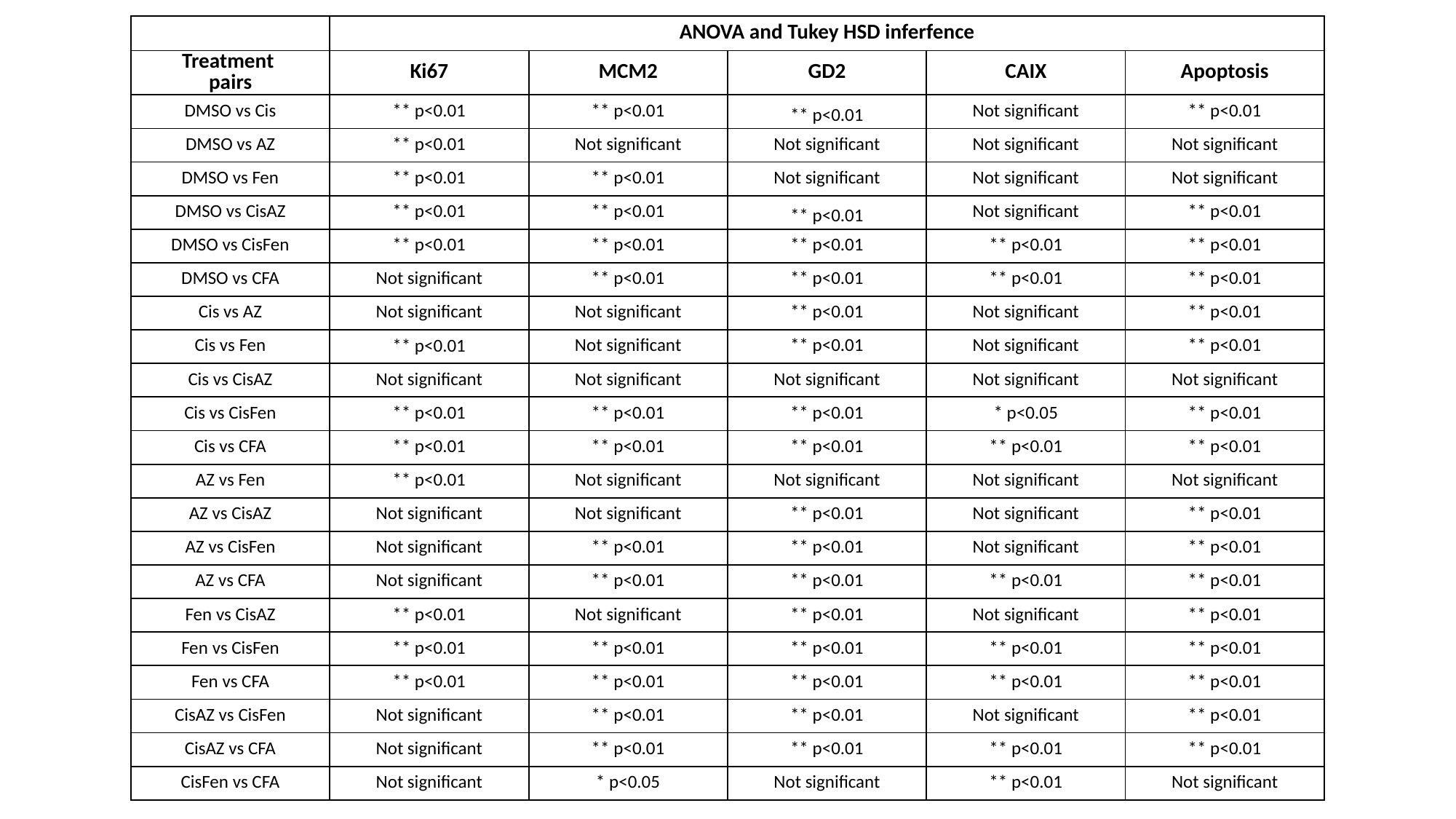

|  | ANOVA and Tukey HSD inferfence |  |  |  |  |
| --- | --- | --- | --- | --- | --- |
| Treatment  pairs | Ki67 | MCM2 | GD2 | CAIX | Apoptosis |
| DMSO vs Cis | \*\* p<0.01 | \*\* p<0.01 | \*\* p<0.01 | Not significant | \*\* p<0.01 |
| DMSO vs AZ | \*\* p<0.01 | Not significant | Not significant | Not significant | Not significant |
| DMSO vs Fen | \*\* p<0.01 | \*\* p<0.01 | Not significant | Not significant | Not significant |
| DMSO vs CisAZ | \*\* p<0.01 | \*\* p<0.01 | \*\* p<0.01 | Not significant | \*\* p<0.01 |
| DMSO vs CisFen | \*\* p<0.01 | \*\* p<0.01 | \*\* p<0.01 | \*\* p<0.01 | \*\* p<0.01 |
| DMSO vs CFA | Not significant | \*\* p<0.01 | \*\* p<0.01 | \*\* p<0.01 | \*\* p<0.01 |
| Cis vs AZ | Not significant | Not significant | \*\* p<0.01 | Not significant | \*\* p<0.01 |
| Cis vs Fen | \*\* p<0.01 | Not significant | \*\* p<0.01 | Not significant | \*\* p<0.01 |
| Cis vs CisAZ | Not significant | Not significant | Not significant | Not significant | Not significant |
| Cis vs CisFen | \*\* p<0.01 | \*\* p<0.01 | \*\* p<0.01 | \* p<0.05 | \*\* p<0.01 |
| Cis vs CFA | \*\* p<0.01 | \*\* p<0.01 | \*\* p<0.01 | \*\* p<0.01 | \*\* p<0.01 |
| AZ vs Fen | \*\* p<0.01 | Not significant | Not significant | Not significant | Not significant |
| AZ vs CisAZ | Not significant | Not significant | \*\* p<0.01 | Not significant | \*\* p<0.01 |
| AZ vs CisFen | Not significant | \*\* p<0.01 | \*\* p<0.01 | Not significant | \*\* p<0.01 |
| AZ vs CFA | Not significant | \*\* p<0.01 | \*\* p<0.01 | \*\* p<0.01 | \*\* p<0.01 |
| Fen vs CisAZ | \*\* p<0.01 | Not significant | \*\* p<0.01 | Not significant | \*\* p<0.01 |
| Fen vs CisFen | \*\* p<0.01 | \*\* p<0.01 | \*\* p<0.01 | \*\* p<0.01 | \*\* p<0.01 |
| Fen vs CFA | \*\* p<0.01 | \*\* p<0.01 | \*\* p<0.01 | \*\* p<0.01 | \*\* p<0.01 |
| CisAZ vs CisFen | Not significant | \*\* p<0.01 | \*\* p<0.01 | Not significant | \*\* p<0.01 |
| CisAZ vs CFA | Not significant | \*\* p<0.01 | \*\* p<0.01 | \*\* p<0.01 | \*\* p<0.01 |
| CisFen vs CFA | Not significant | \* p<0.05 | Not significant | \*\* p<0.01 | Not significant |